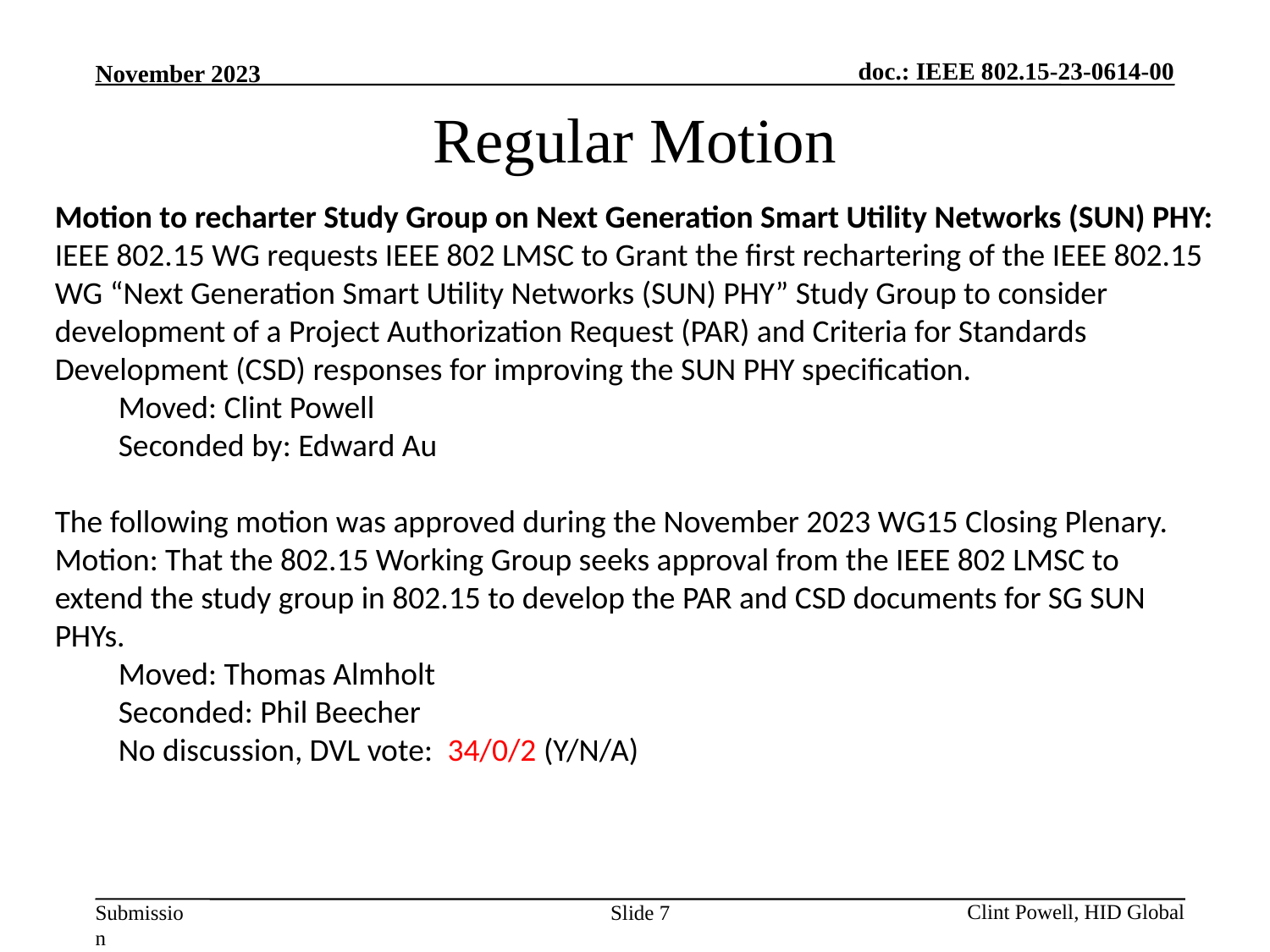

Regular Motion
Motion to recharter Study Group on Next Generation Smart Utility Networks (SUN) PHY:
IEEE 802.15 WG requests IEEE 802 LMSC to Grant the first rechartering of the IEEE 802.15 WG “Next Generation Smart Utility Networks (SUN) PHY” Study Group to consider development of a Project Authorization Request (PAR) and Criteria for Standards Development (CSD) responses for improving the SUN PHY specification.
Moved: Clint Powell
Seconded by: Edward Au

The following motion was approved during the November 2023 WG15 Closing Plenary.
Motion: That the 802.15 Working Group seeks approval from the IEEE 802 LMSC to extend the study group in 802.15 to develop the PAR and CSD documents for SG SUN PHYs.
Moved: Thomas Almholt
Seconded: Phil Beecher
No discussion, DVL vote:  34/0/2 (Y/N/A)

Slide 7